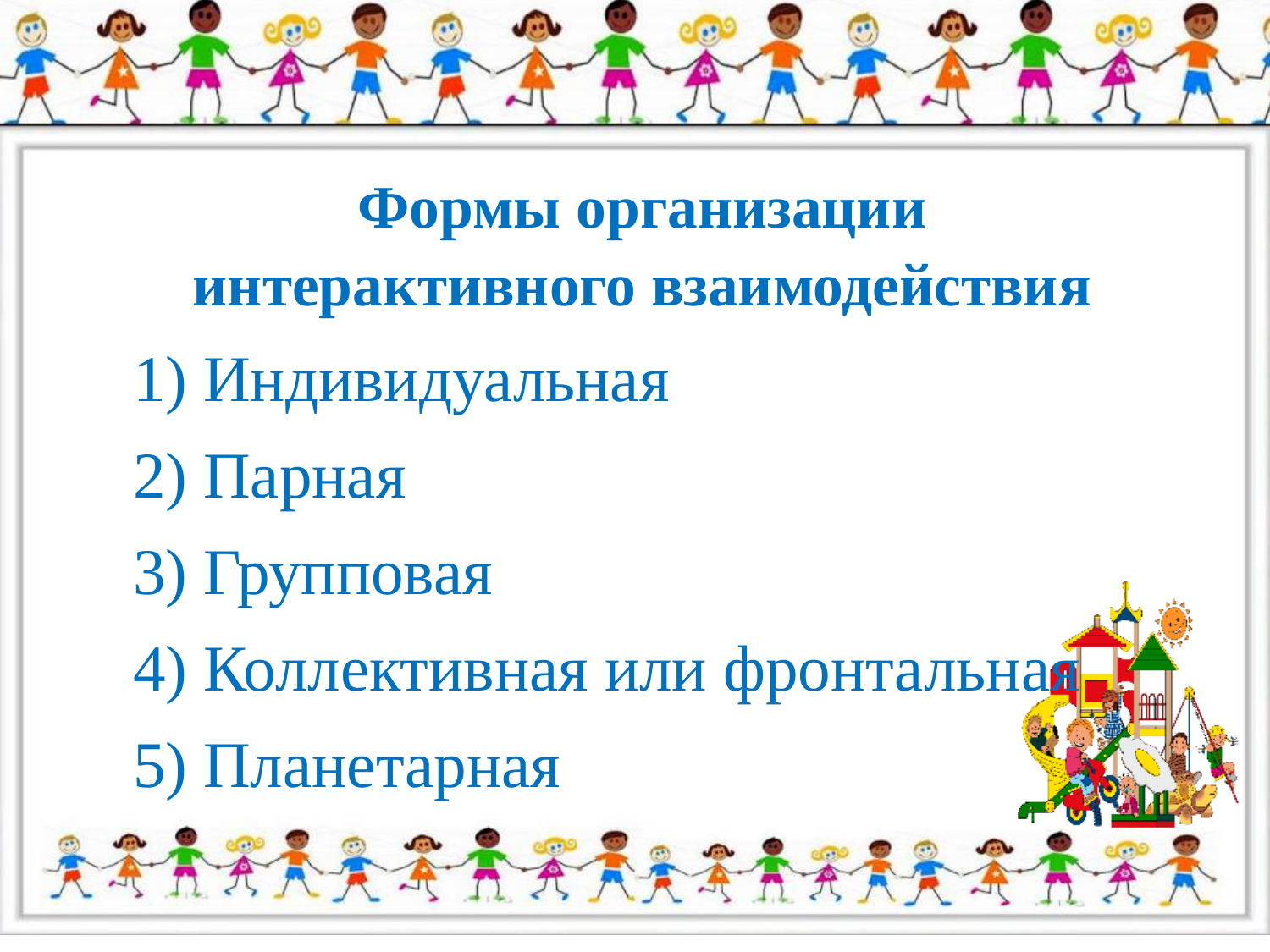

Формы организации интерактивного взаимодействия
1) Индивидуальная
2) Парная
3) Групповая
4) Коллективная или фронтальная
5) Планетарная